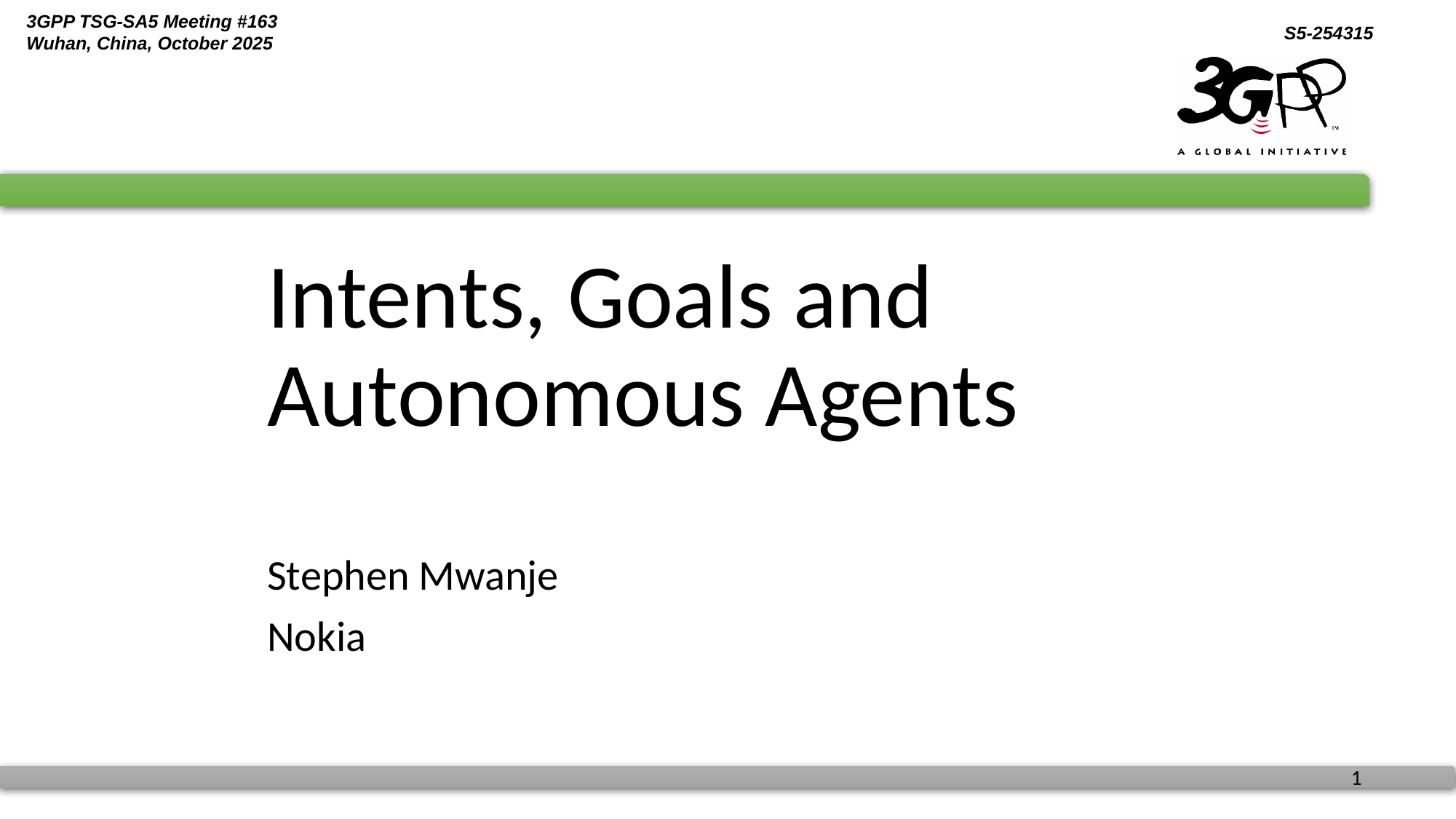

# Intents, Goals and Autonomous Agents
Stephen Mwanje
Nokia